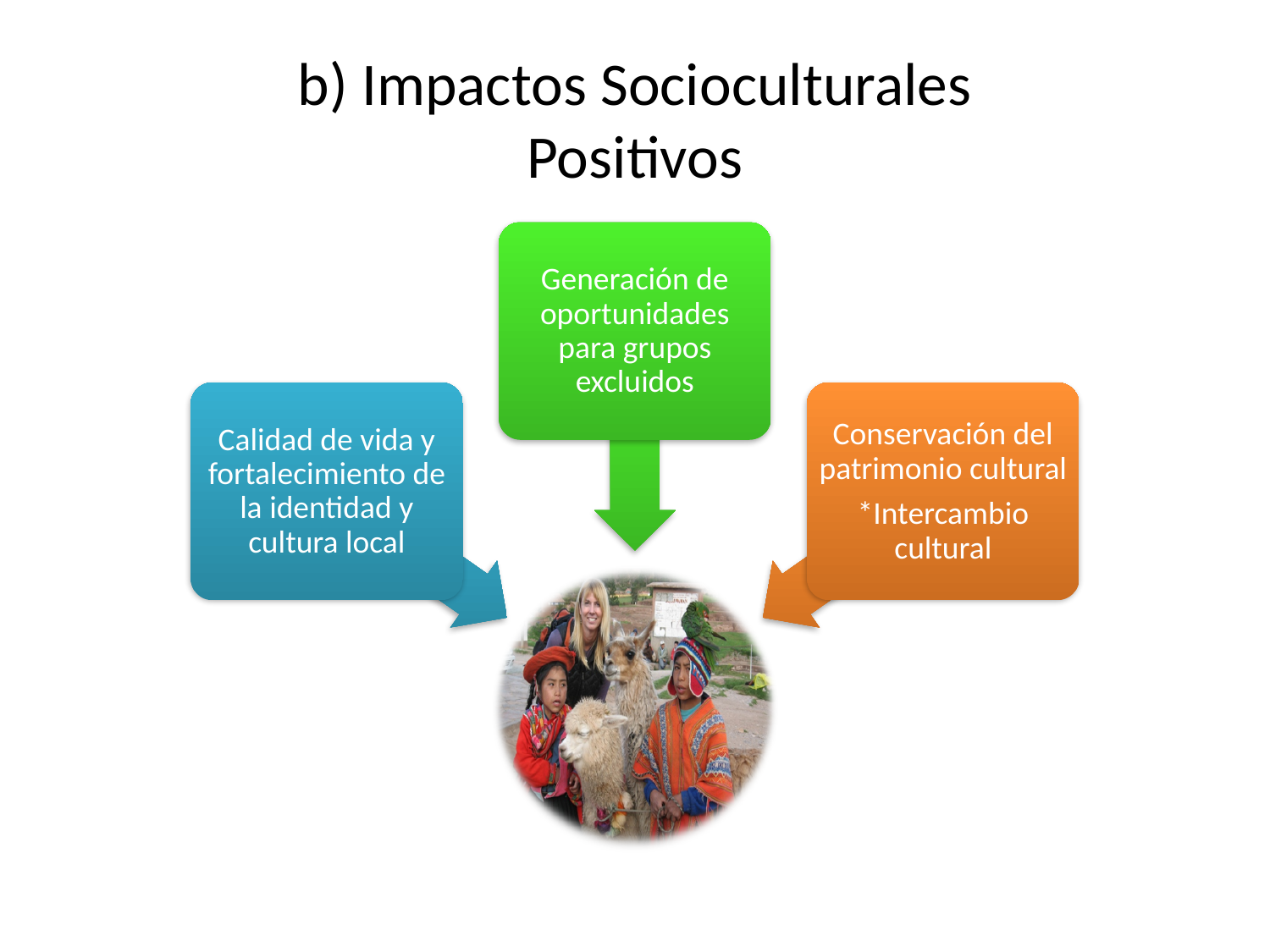

# b) Impactos Socioculturales Positivos

Calidad de vida y fortalecimiento de la identidad y cultura local
Generación de oportunidades para grupos excluidos
Conservación del patrimonio cultural
*Intercambio cultural